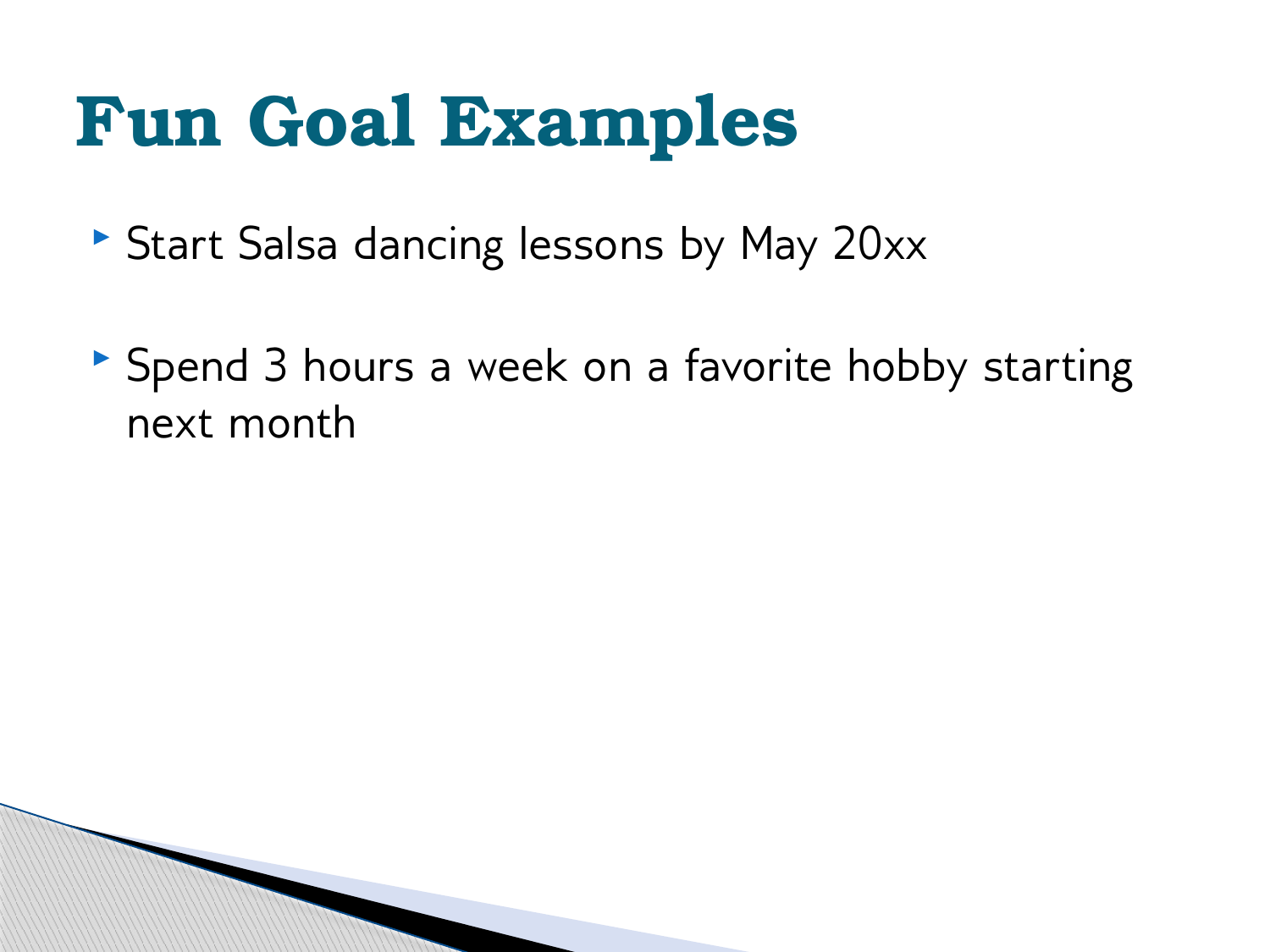

# Fun Goal Examples
Start Salsa dancing lessons by May 20xx
Spend 3 hours a week on a favorite hobby starting next month